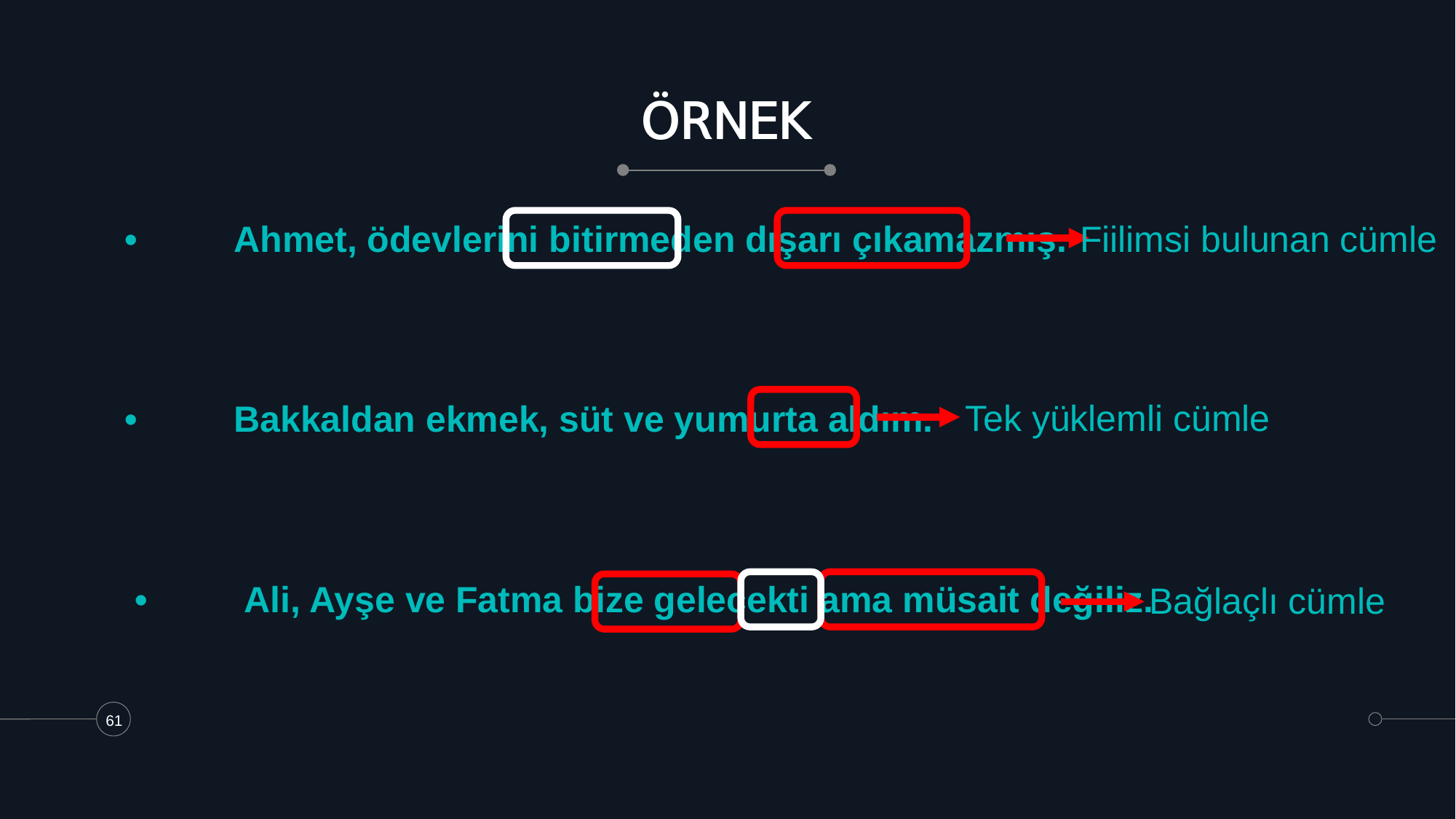

# ÖRNEK

Fiilimsi bulunan cümle
•	Ahmet, ödevlerini bitirmeden dışarı çıkamazmış.

Tek yüklemli cümle
•	Bakkaldan ekmek, süt ve yumurta aldım.

Bağlaçlı cümle

•	Ali, Ayşe ve Fatma bize gelecekti ama müsait değiliz.
61